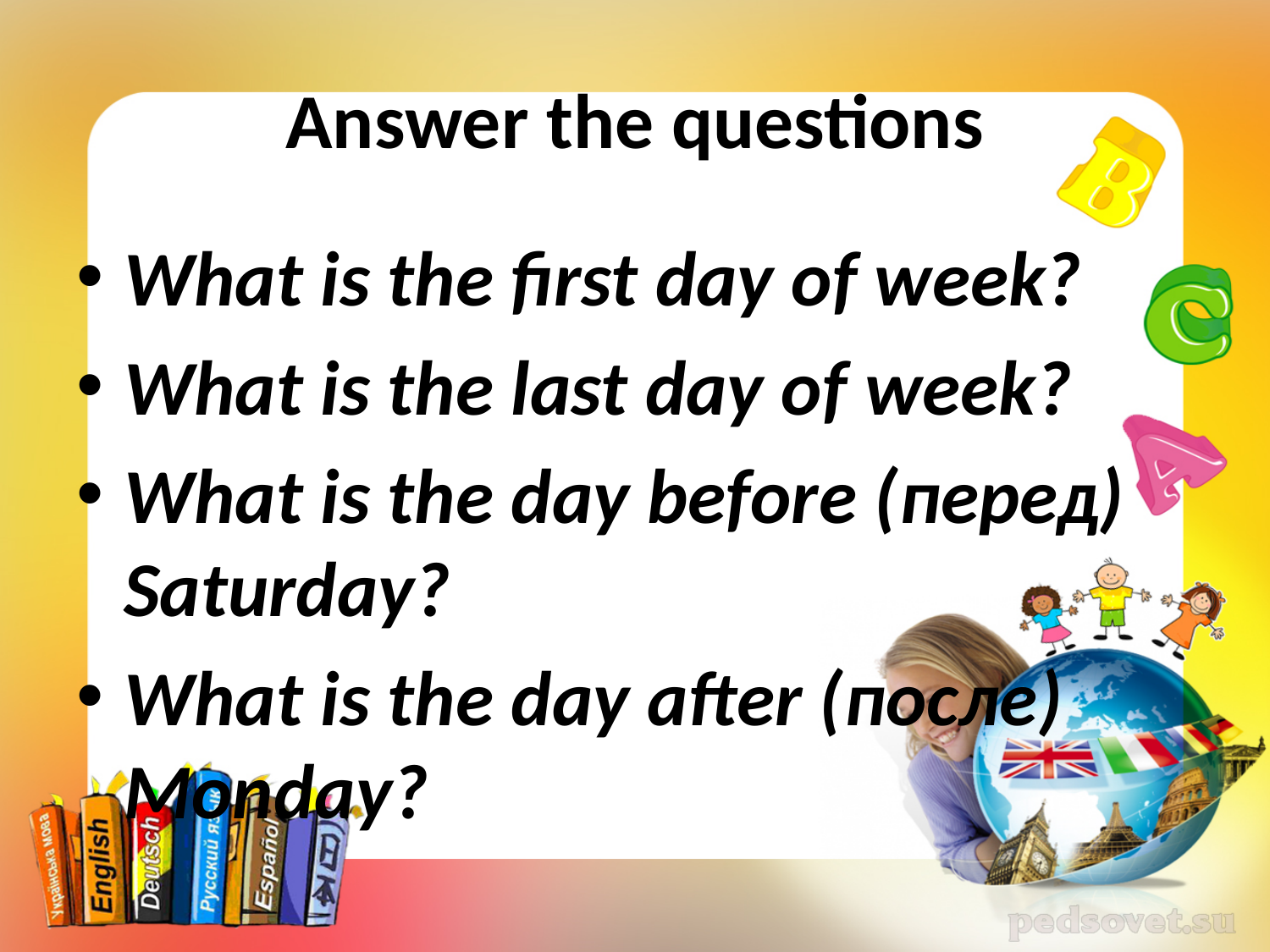

# Answer the questions
What is the first day of week?
What is the last day of week?
What is the day before (перед) Saturday?
What is the day after (после) Monday?